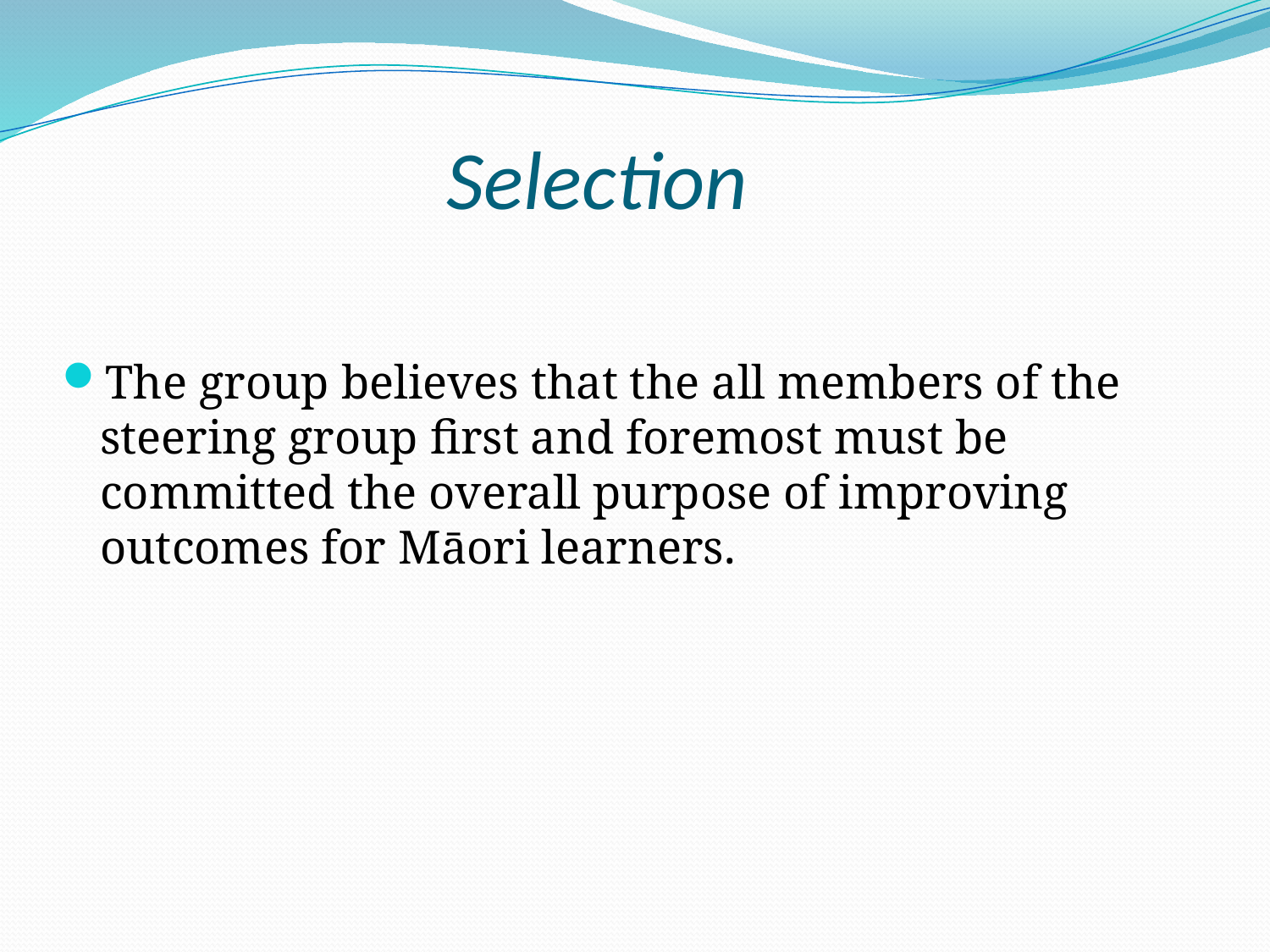

# Selection
The group believes that the all members of the steering group first and foremost must be committed the overall purpose of improving outcomes for Māori learners.